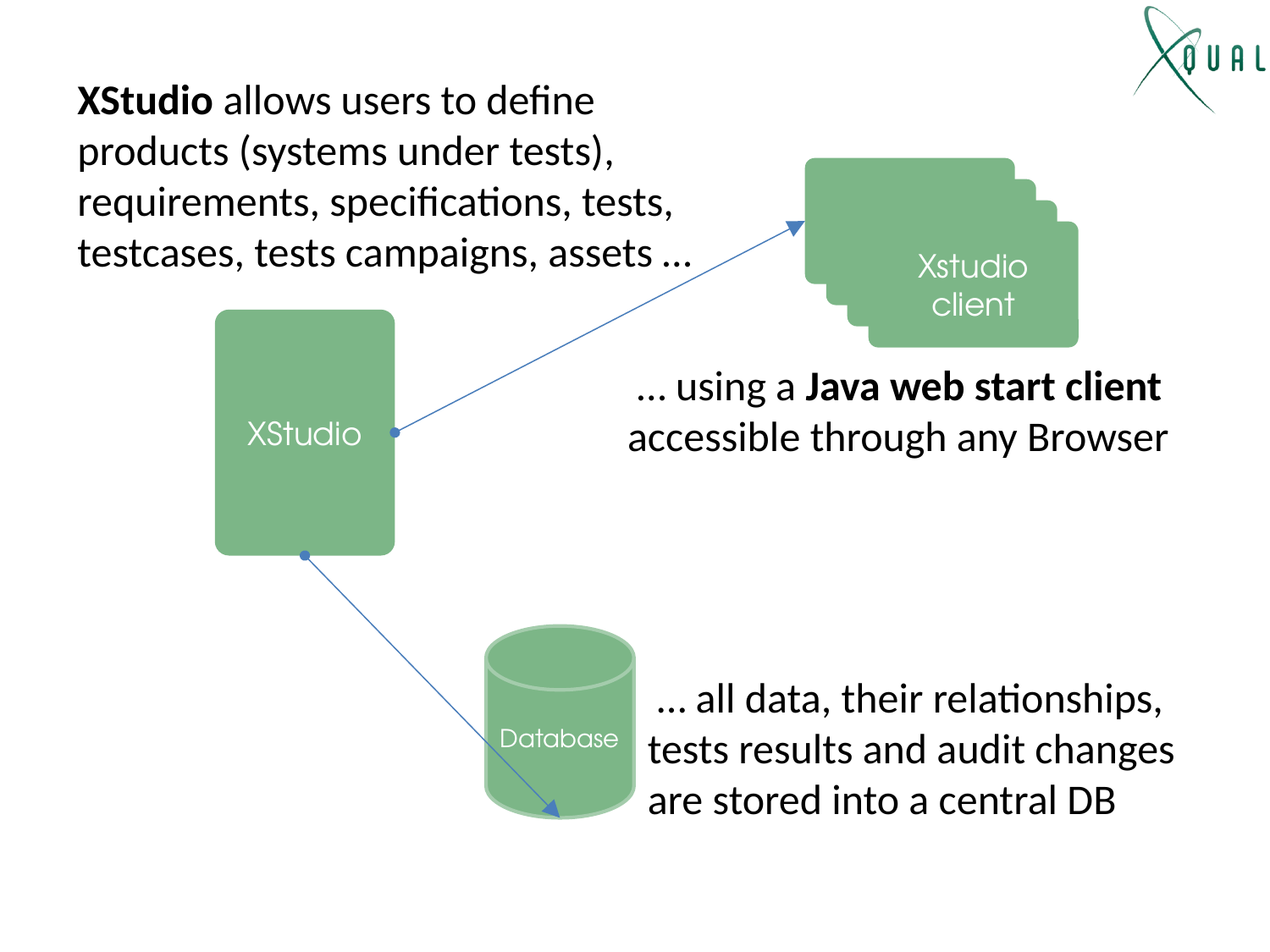

XStudio allows users to define  products (systems under tests), requirements, specifications, tests, testcases, tests campaigns, assets …
Xstudio
client
Xstudio
client
Xstudio
client
Xstudio
client
XStudio
 … using a Java web start client accessible through any Browser
Database
 … all data, their relationships, tests results and audit changes are stored into a central DB